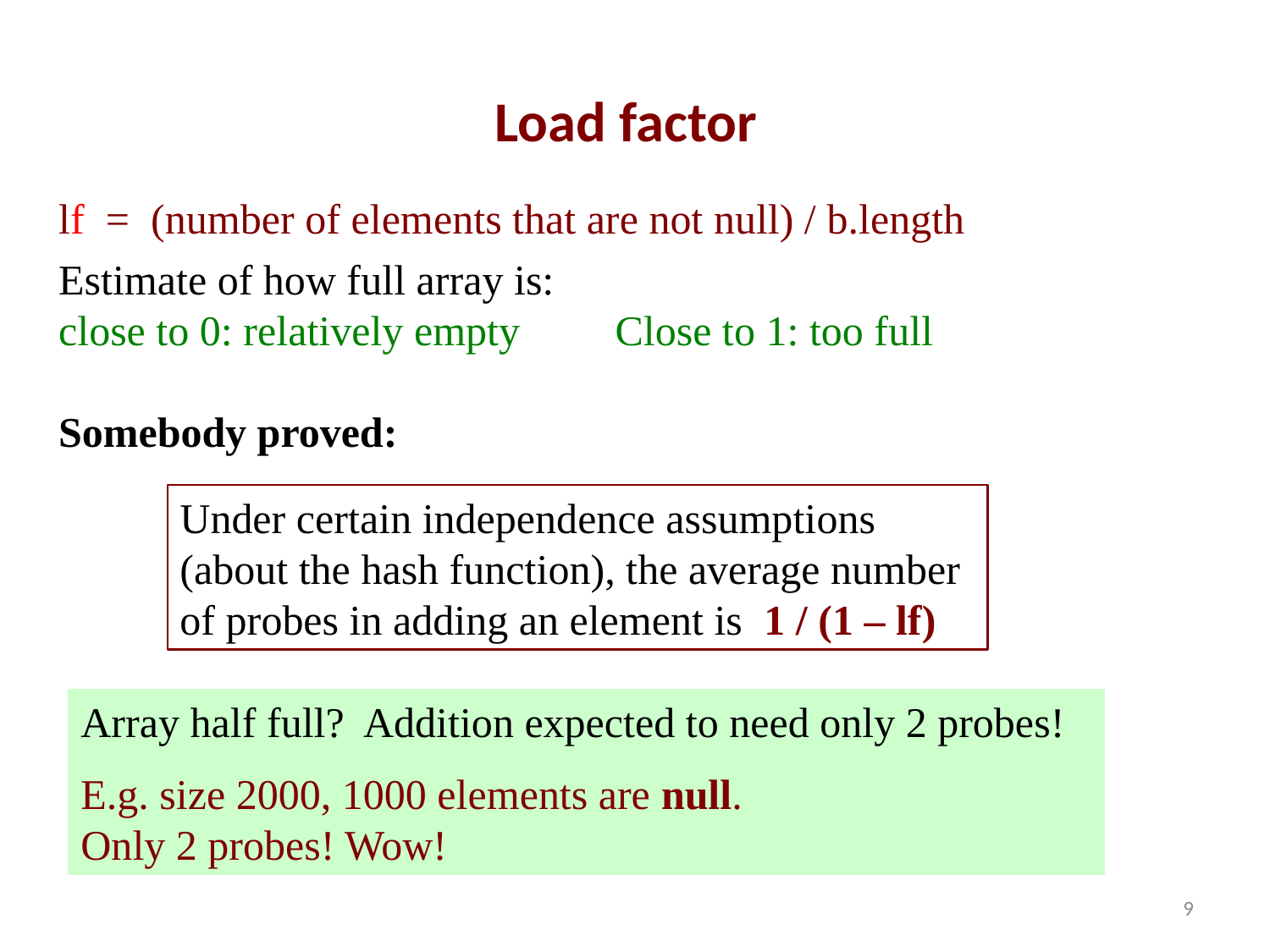

# Load factor
lf  =  (number of elements that are not null) / b.length
Estimate of how full array is:
close to 0: relatively empty         Close to 1: too full

Somebody proved:
Under certain independence assumptions (about the hash function), the average number of probes in adding an element is  1 / (1 – lf)
Array half full?  Addition expected to need only 2 probes!
E.g. size 2000, 1000 elements are null.
Only 2 probes! Wow!
9